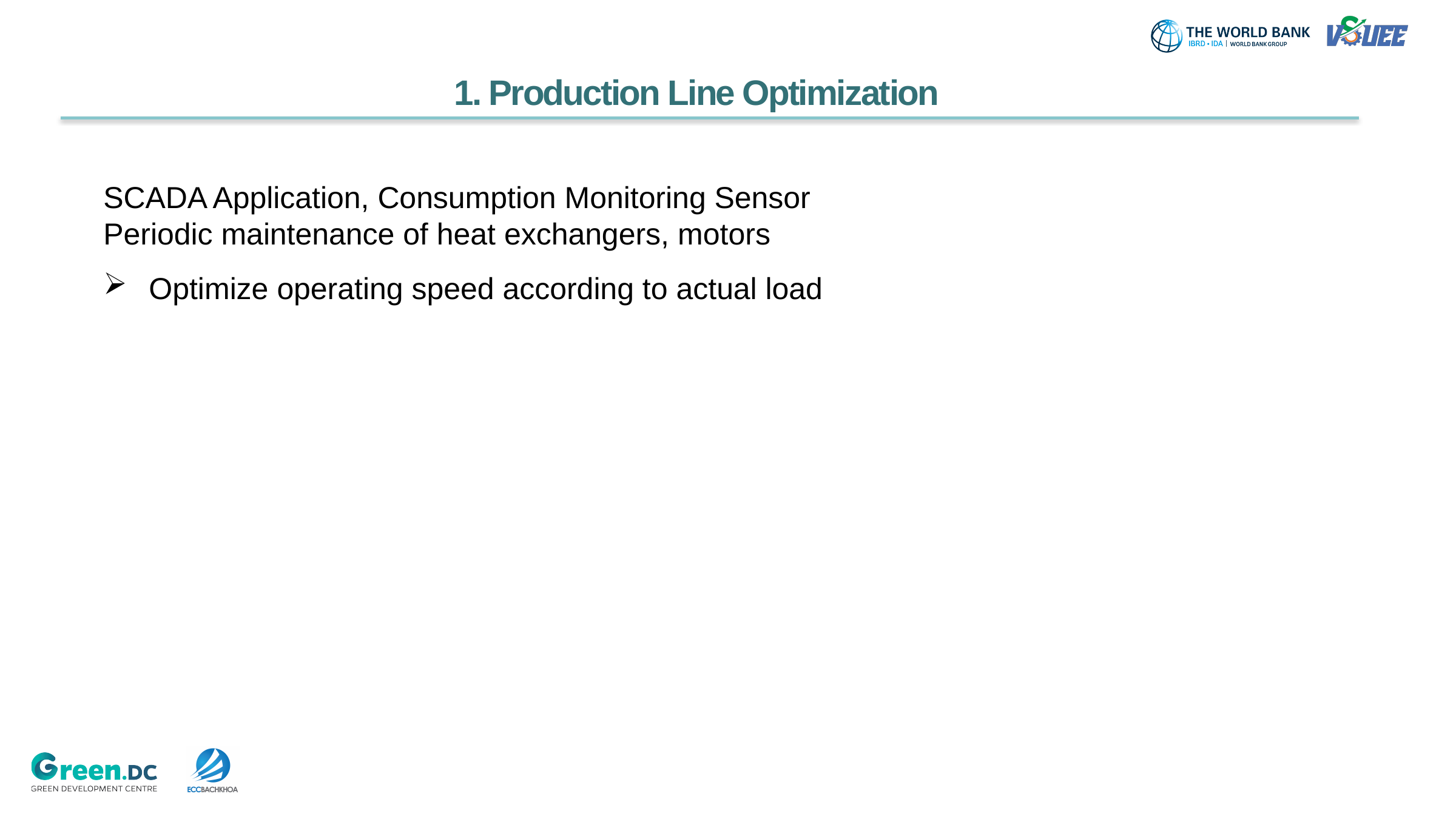

1. Production Line Optimization
SCADA Application, Consumption Monitoring Sensor
Periodic maintenance of heat exchangers, motors
Optimize operating speed according to actual load